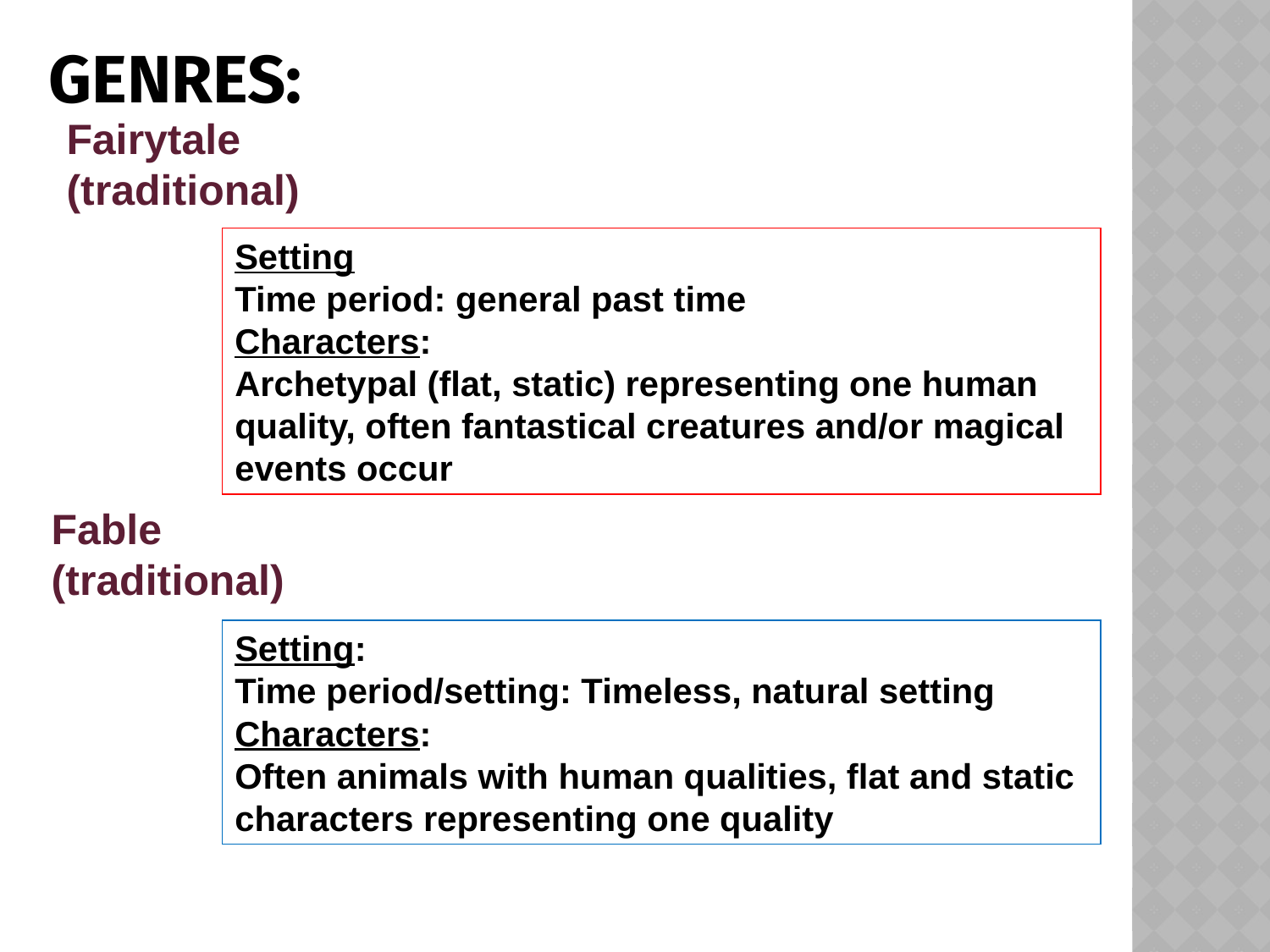

# Genres:
Fairytale
(traditional)
Setting
Time period: general past time
Characters:
Archetypal (flat, static) representing one human quality, often fantastical creatures and/or magical events occur
Fable
(traditional)
Setting:
Time period/setting: Timeless, natural setting
Characters:
Often animals with human qualities, flat and static characters representing one quality